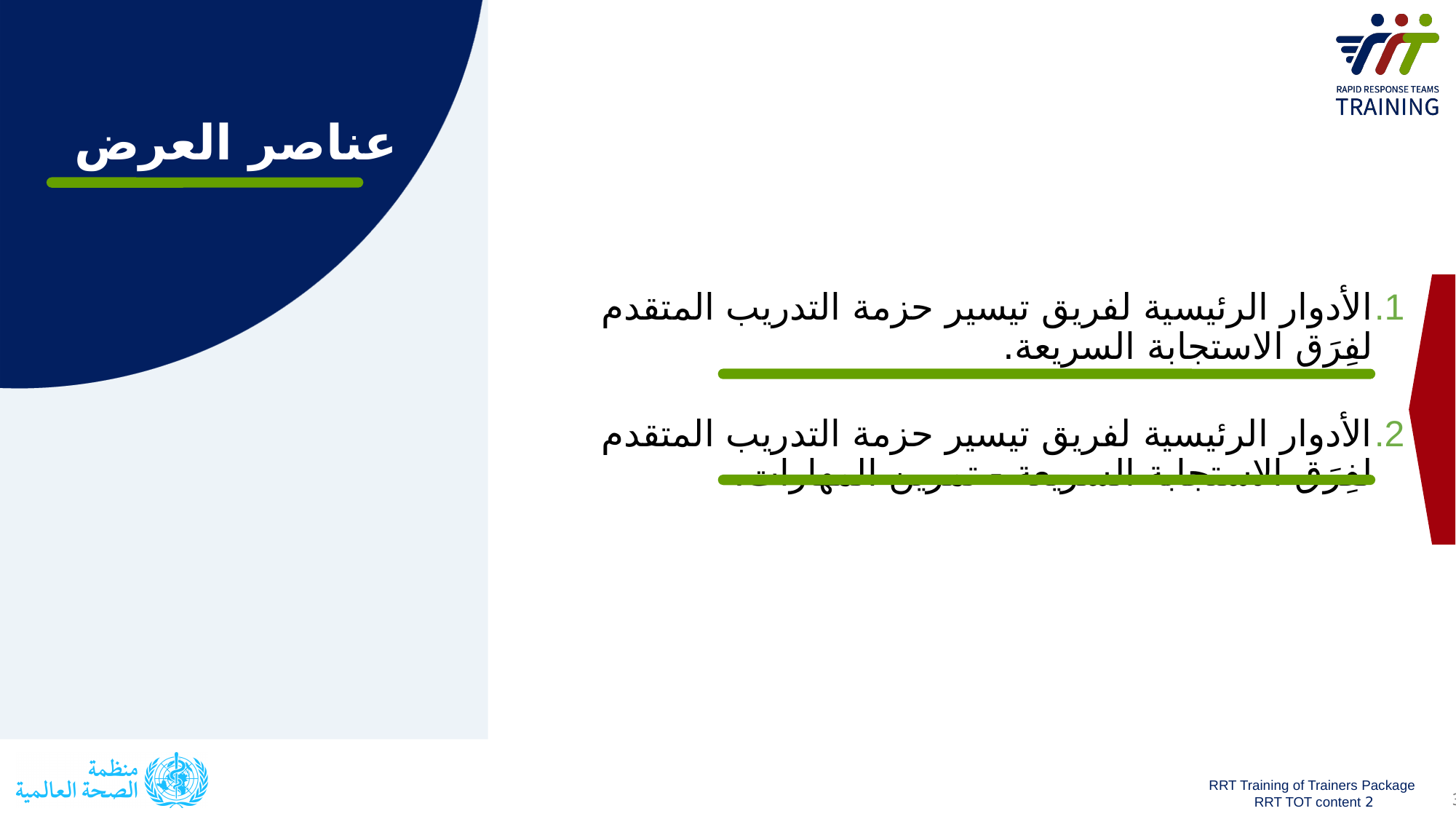

# عناصر العرض
الأدوار الرئيسية لفريق تيسير حزمة التدريب المتقدم لفِرَق الاستجابة السريعة.

الأدوار الرئيسية لفريق تيسير حزمة التدريب المتقدم لفِرَق الاستجابة السريعة - تمرين المهارات.